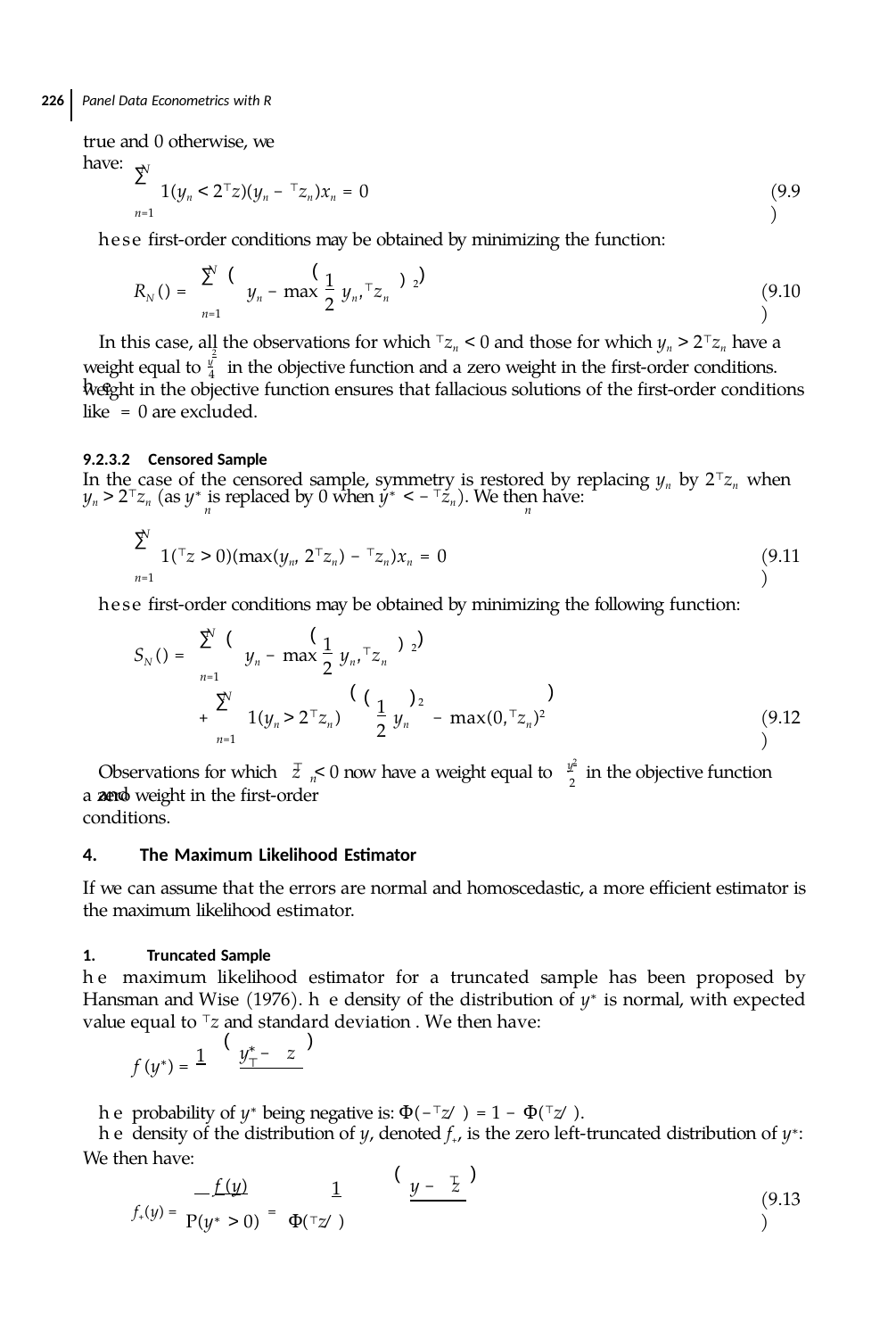

226  Panel Data Econometrics with R

true and 0 otherwise, we have:

N
∑
1(yn < 2⊤z)(yn − ⊤zn)xn = 0
(9.9)
n=1
hese ﬁrst-order conditions may be obtained by minimizing the function:
(	)2)
(
N
∑
1
RN () =	yn − max	yn,⊤zn
(9.10)
2
n=1
In this case, all the observations for which ⊤zn < 0 and those for which yn > 2⊤zn have a
2
weight equal to y  in the objective function and a zero weight in the ﬁrst-order conditions. he
4
weight in the objective function ensures that fallacious solutions of the ﬁrst-order conditions
like  = 0 are excluded.
9.2.3.2  Censored Sample
In the case of the censored sample, symmetry is restored by replacing yn by 2⊤zn when
yn > 2⊤zn (as y∗ is replaced by 0 when y∗ < −⊤zn). We then have:
n	n
N
∑
1(⊤z > 0)(max(yn, 2⊤zn) − ⊤zn)xn = 0
(9.11)
n=1
hese ﬁrst-order conditions may be obtained by minimizing the following function:
(	)2)
(
N
∑
1
SN () =	yn − max	yn,⊤zn
2
n=1
(
)
(	)2
N
∑
1
+	1(yn > 2⊤zn)	yn	− max(0,⊤zn)2
(9.12)
2
n=1
2
y
⊤
Observations for which  z < 0 now have a weight equal to	in the objective function and
n
2
a zero weight in the ﬁrst-order conditions.
The Maximum Likelihood Estimator
If we can assume that the errors are normal and homoscedastic, a more eﬃcient estimator is the maximum likelihood estimator.

Truncated Sample
he maximum likelihood estimator for a truncated sample has been proposed by Hansman and Wise (1976). he density of the distribution of y∗  is normal, with expected value equal to ⊤z and standard deviation . We then have:
(	)
∗	⊤
y −  z
1
f (y∗) =

he probability of y∗ being negative is: Φ(−⊤z∕) = 1 − Φ(⊤z∕).
he density of the distribution of y, denoted f+, is the zero left-truncated distribution of y∗: We then have:
(	)
⊤
  f (y)
y −  z
	1
(9.13)

f+(y) = P(y∗ > 0) = Φ(⊤z∕)